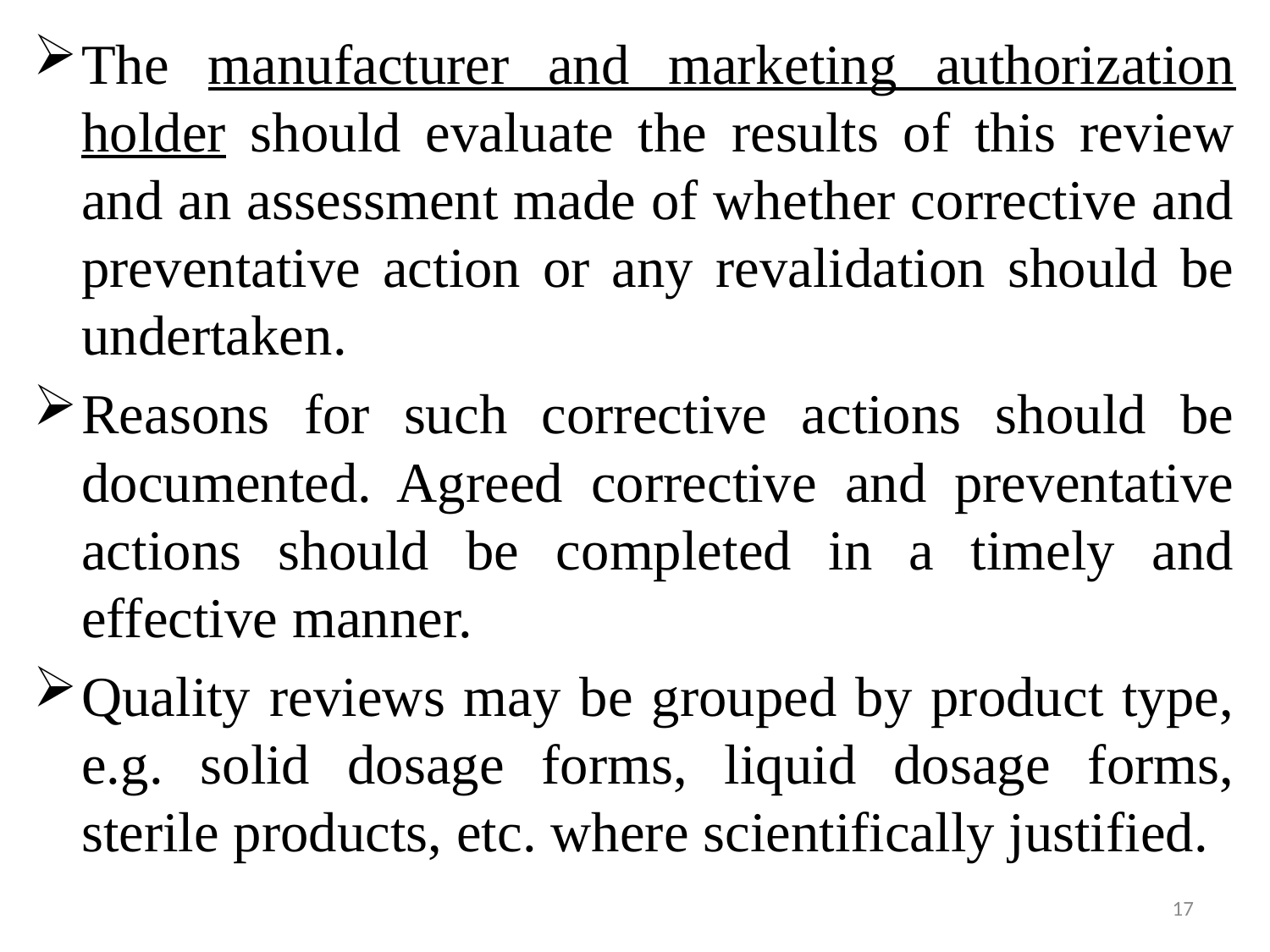

The manufacturer and marketing authorization holder should evaluate the results of this review and an assessment made of whether corrective and preventative action or any revalidation should be undertaken.
Reasons for such corrective actions should be documented. Agreed corrective and preventative actions should be completed in a timely and effective manner.
Quality reviews may be grouped by product type, e.g. solid dosage forms, liquid dosage forms, sterile products, etc. where scientifically justified.
17